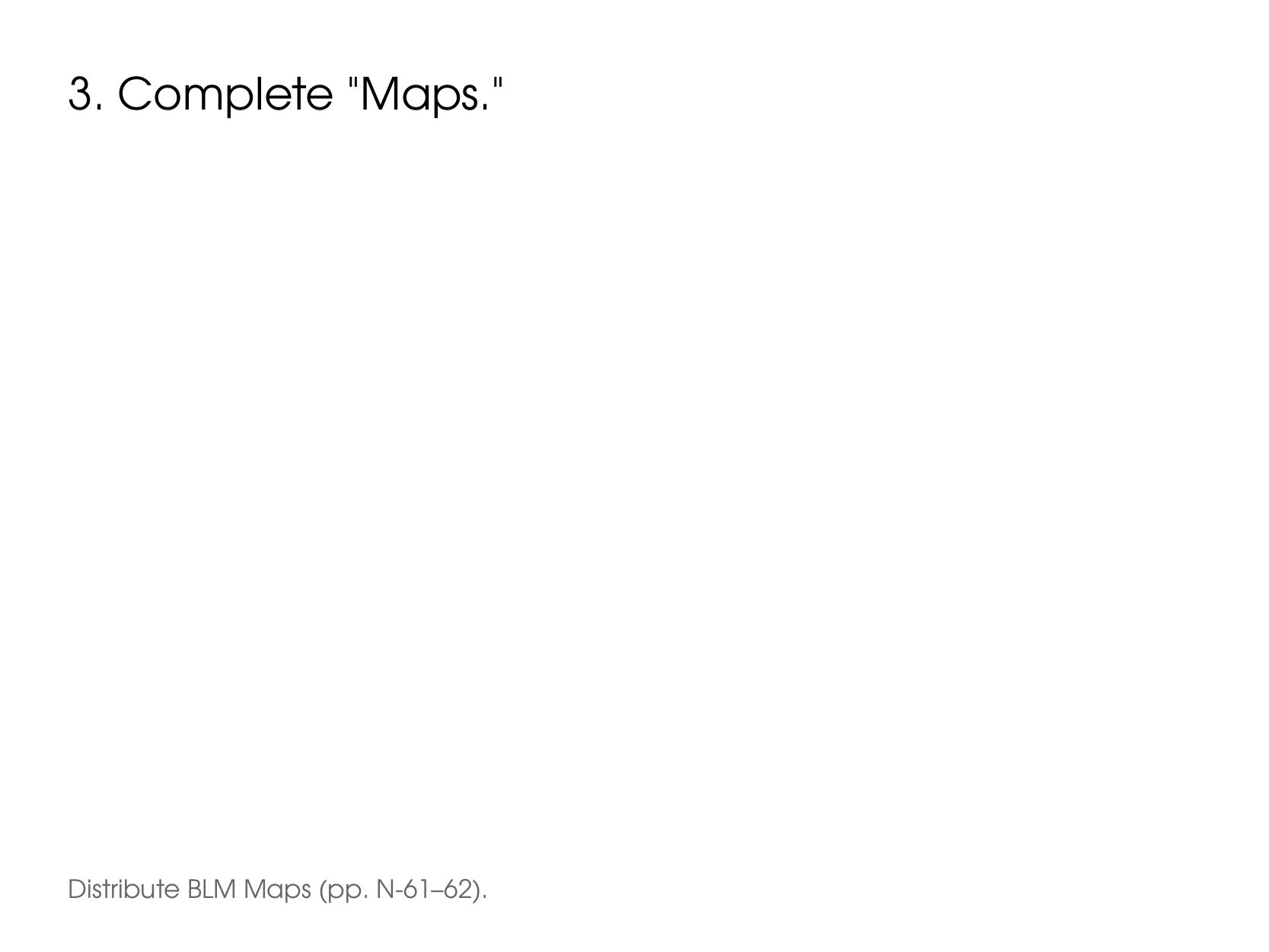

3. Complete "Maps."
Distribute BLM Maps (pp. N-61–62).